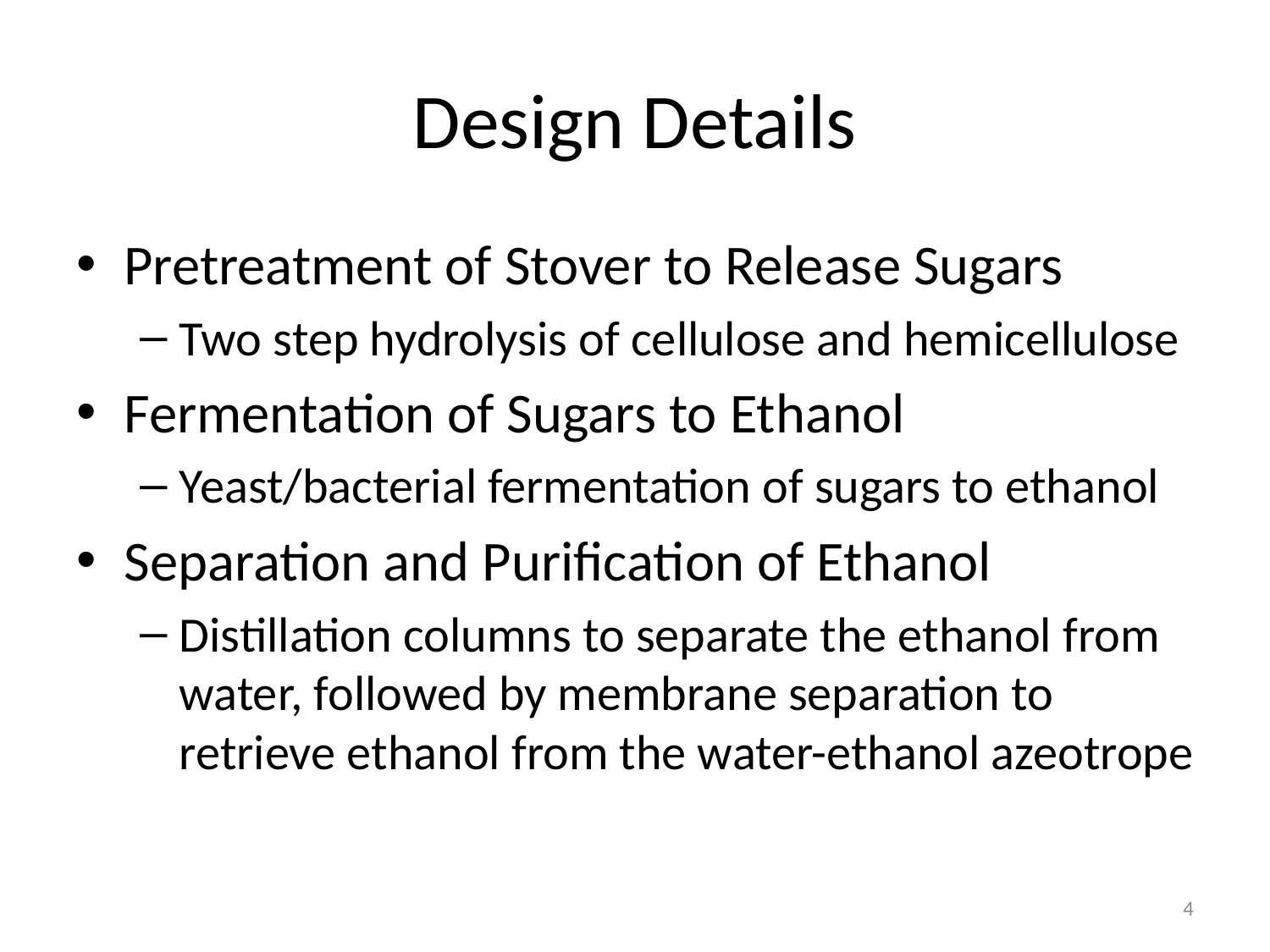

# Design Details
Pretreatment of Stover to Release Sugars
Two step hydrolysis of cellulose and hemicellulose
Fermentation of Sugars to Ethanol
Yeast/bacterial fermentation of sugars to ethanol
Separation and Purification of Ethanol
Distillation columns to separate the ethanol from water, followed by membrane separation to retrieve ethanol from the water-ethanol azeotrope
4